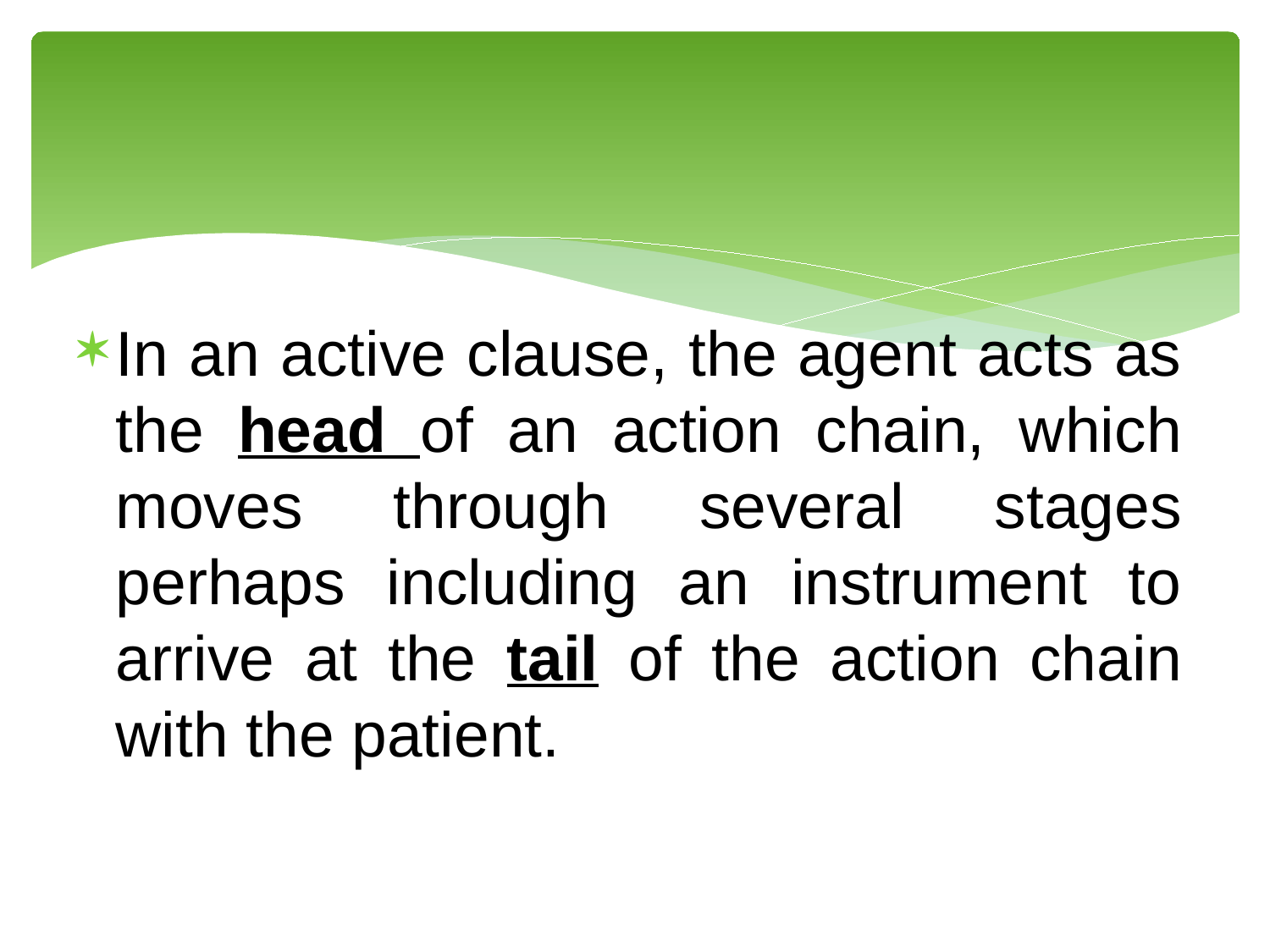

In an active clause, the agent acts as the head of an action chain, which moves through several stages perhaps including an instrument to arrive at the tail of the action chain with the patient.